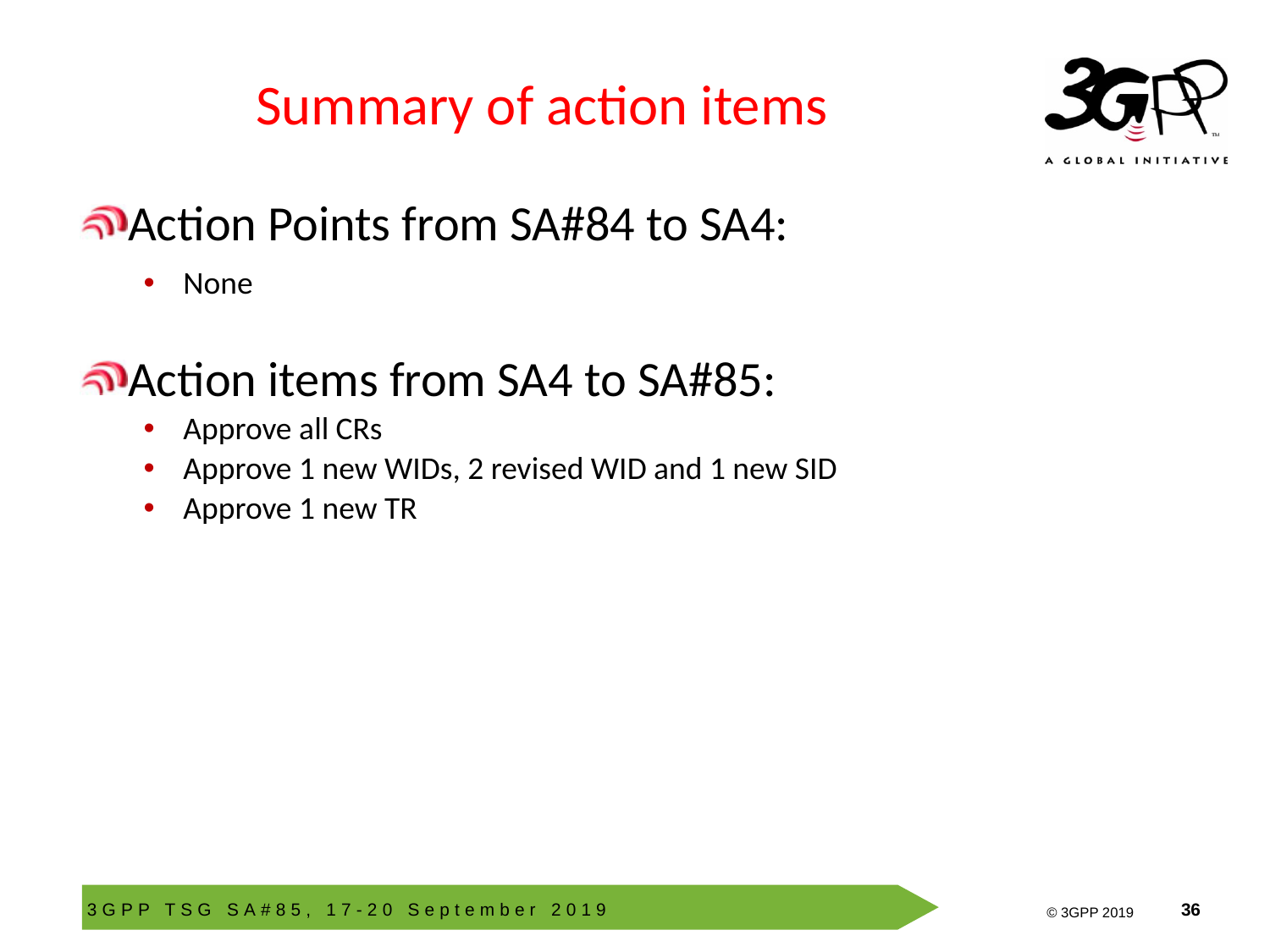

# Summary of action items
Action Points from SA#84 to SA4:
None
Action items from SA4 to SA#85:
Approve all CRs
Approve 1 new WIDs, 2 revised WID and 1 new SID
Approve 1 new TR